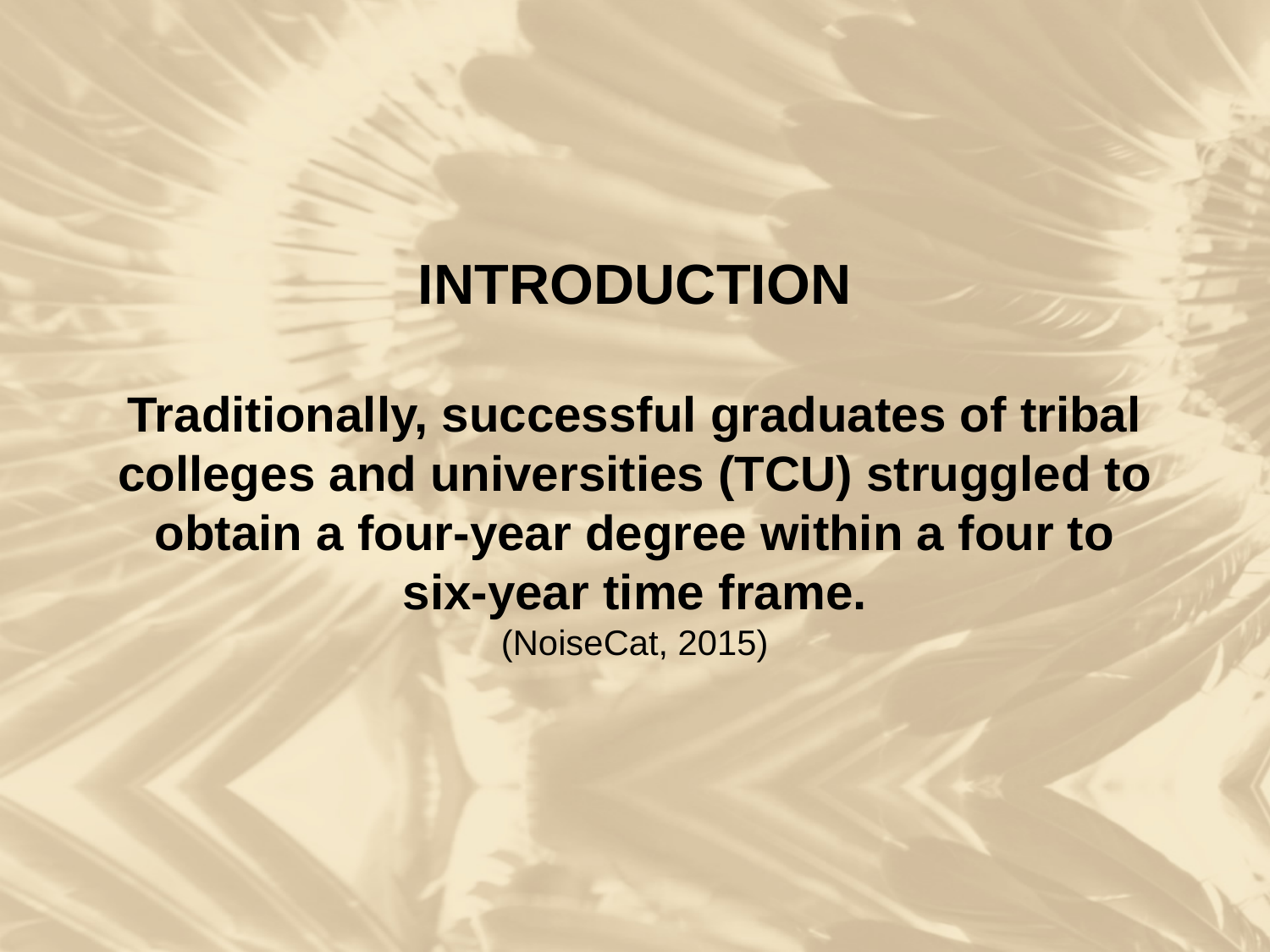

# INTRODUCTION Traditionally, successful graduates of tribal colleges and universities (TCU) struggled to obtain a four-year degree within a four to six-year time frame. (NoiseCat, 2015)